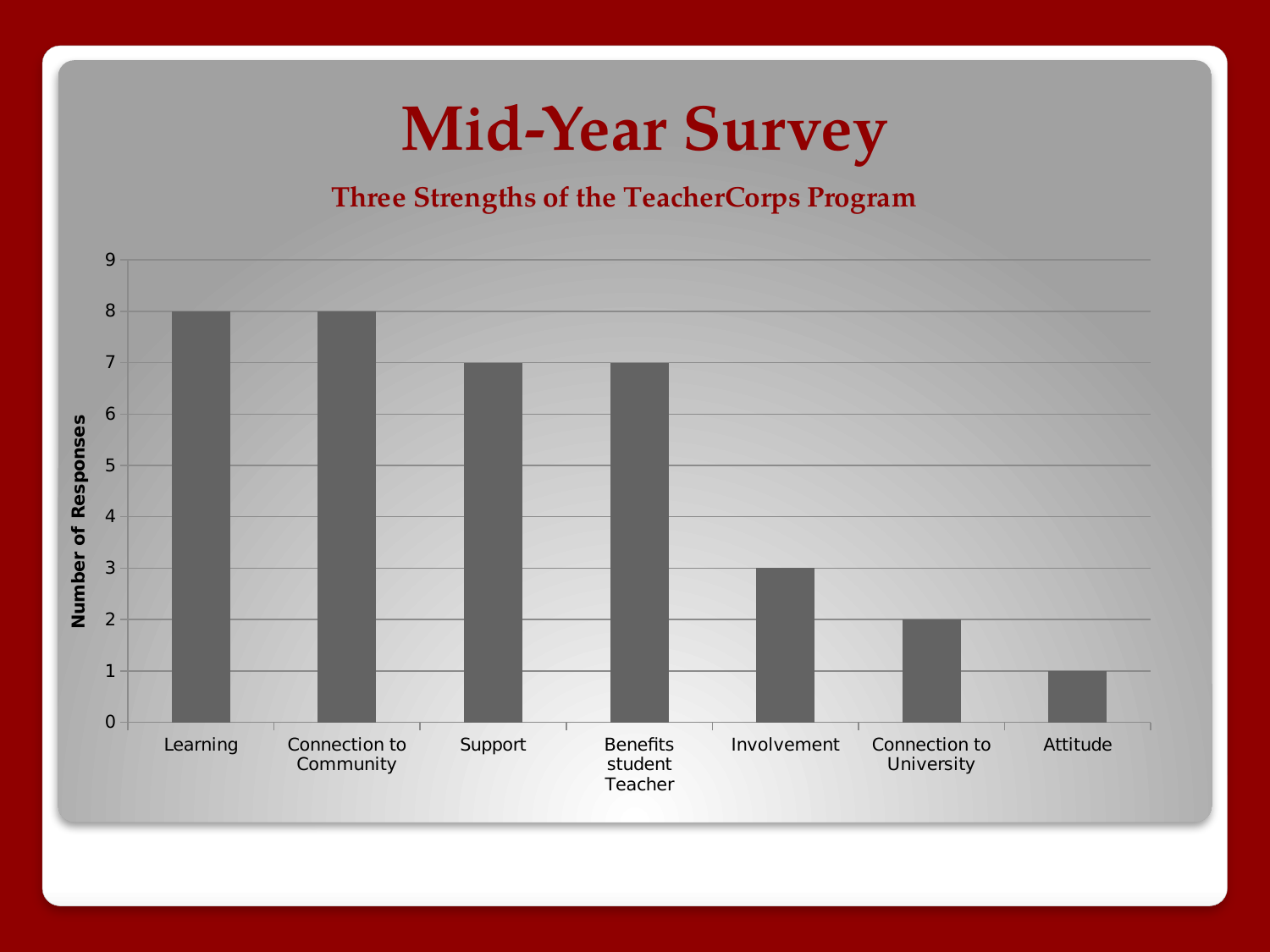

Mid-Year Survey

### Chart: Three Strengths of the TeacherCorps Program

| Category |  |
|---|---|
| Learning | 8.0 |
| Connection to Community | 8.0 |
| Support | 7.0 |
| Benefits student Teacher | 7.0 |
| Involvement | 3.0 |
| Connection to University | 2.0 |
| Attitude | 1.0 |